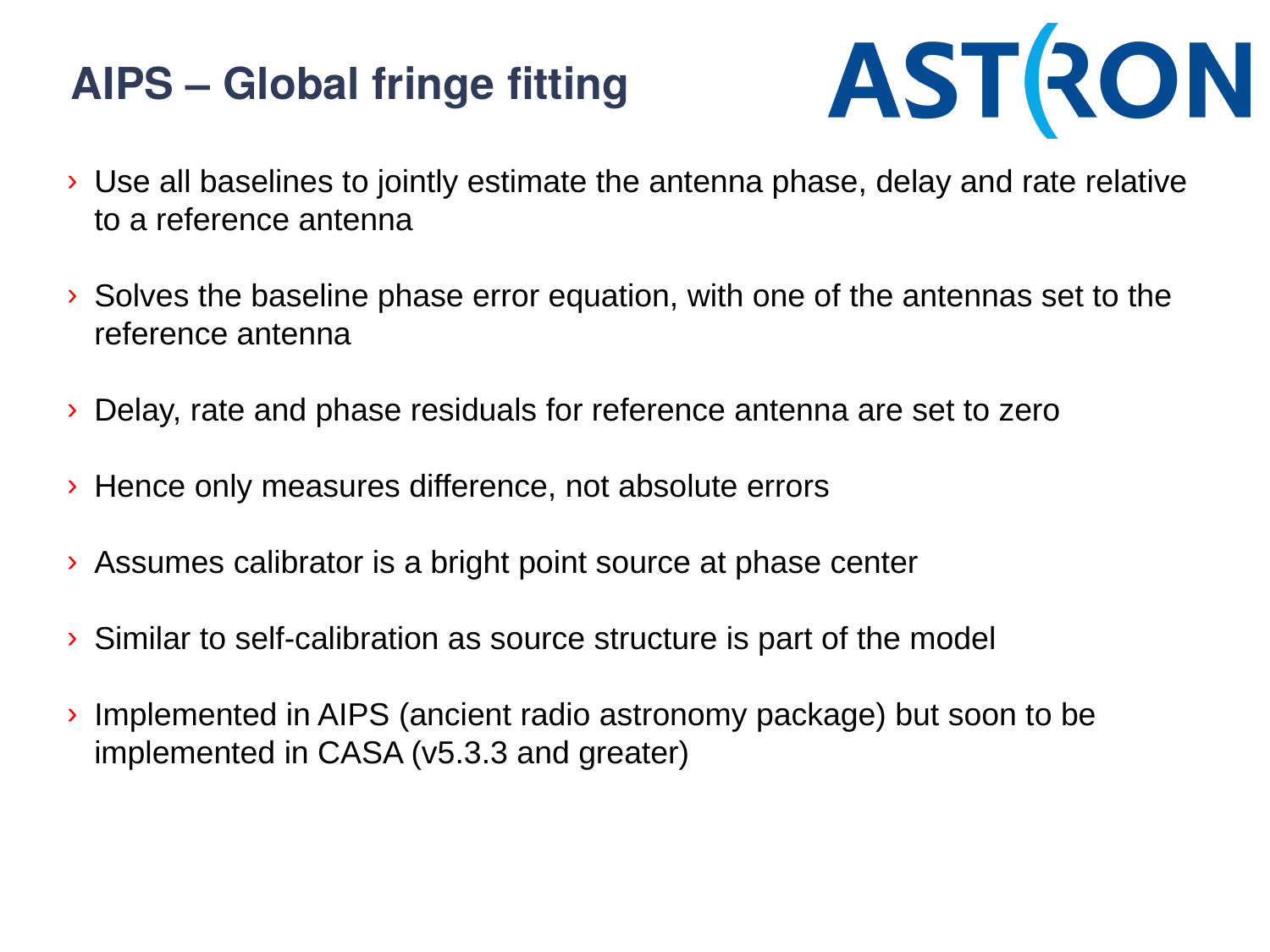

# AIPS – Global fringe fitting
Use all baselines to jointly estimate the antenna phase, delay and rate relative to a reference antenna

Solves the baseline phase error equation, with one of the antennas set to the reference antenna

Delay, rate and phase residuals for reference antenna are set to zero

Hence only measures difference, not absolute errors

Assumes calibrator is a bright point source at phase center

Similar to self-calibration as source structure is part of the model

Implemented in AIPS (ancient radio astronomy package) but soon to be implemented in CASA (v5.3.3 and greater)